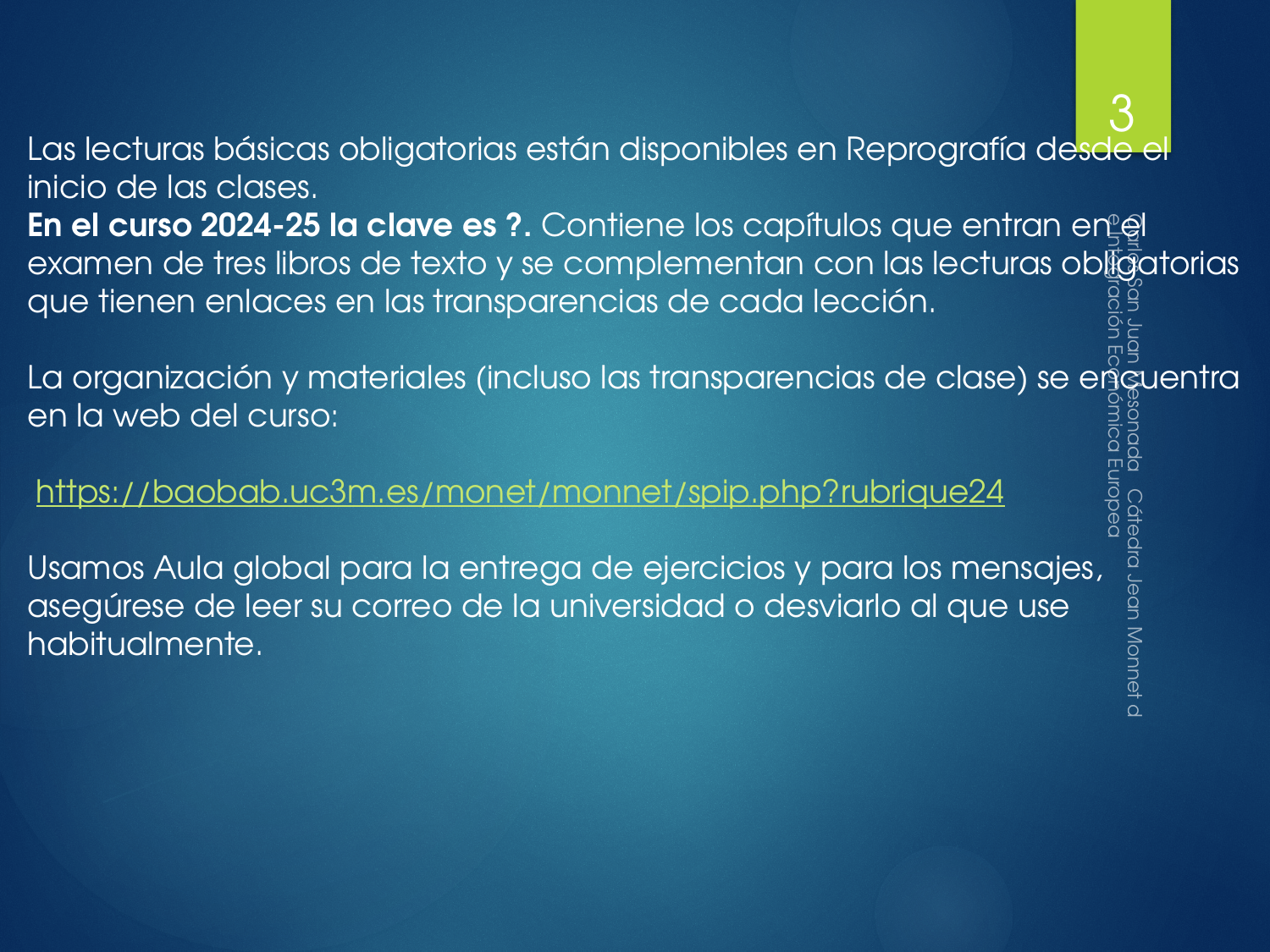

3

Las lecturas básicas obligatorias están disponibles en Reprografía desde el inicio de las clases.
En el curso 2024-25 la clave es ?. Contiene los capítulos que entran en el examen de tres libros de texto y se complementan con las lecturas obligatorias que tienen enlaces en las transparencias de cada lección.

La organización y materiales (incluso las transparencias de clase) se encuentra en la web del curso:

 https://baobab.uc3m.es/monet/monnet/spip.php?rubrique24

Usamos Aula global para la entrega de ejercicios y para los mensajes, asegúrese de leer su correo de la universidad o desviarlo al que use habitualmente.

Carlos San Juan Mesonada   Cátedra Jean Monnet de Integración Económica Europea